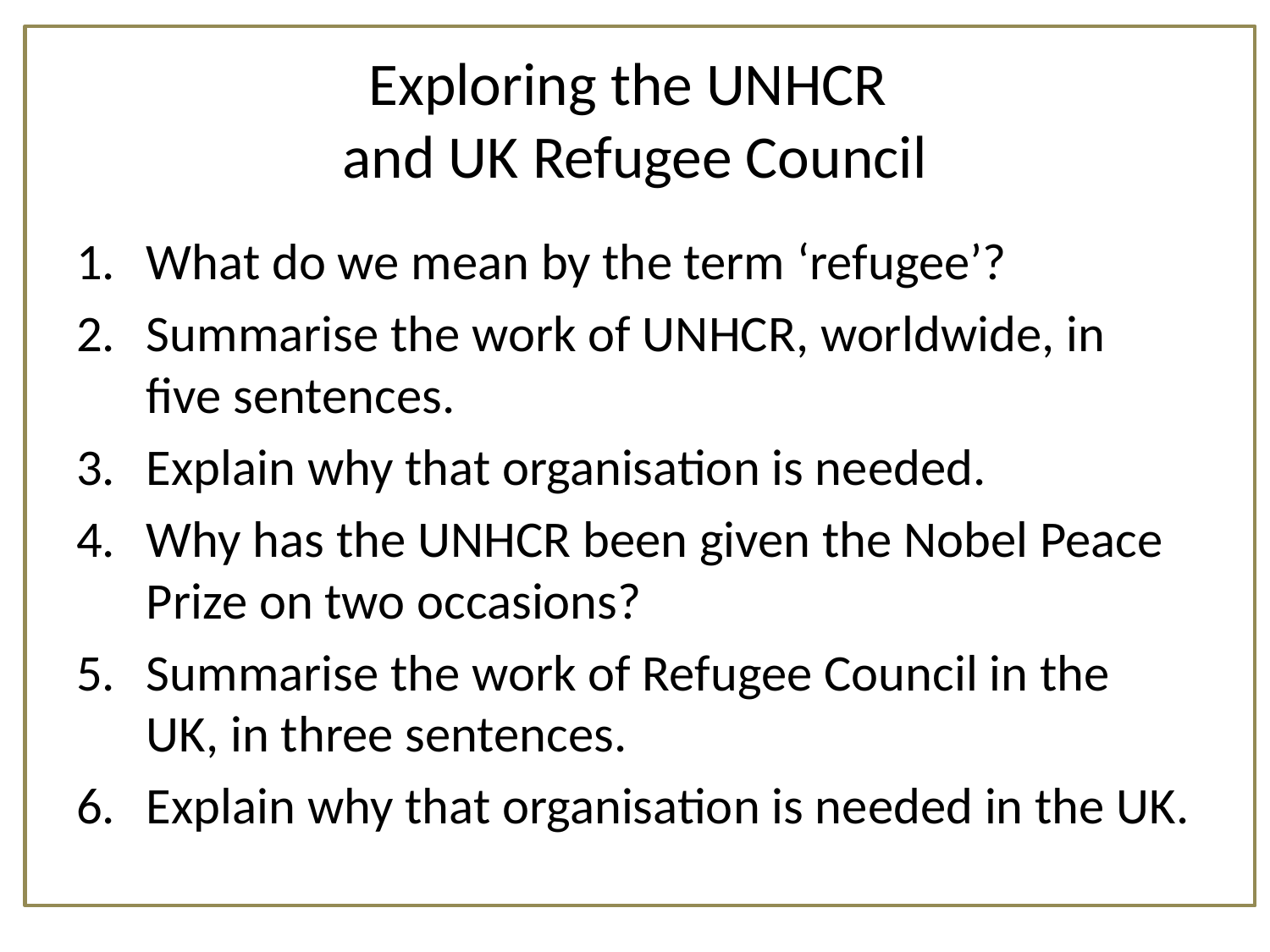

# Exploring the UNHCR and UK Refugee Council
What do we mean by the term ‘refugee’?
Summarise the work of UNHCR, worldwide, in five sentences.
Explain why that organisation is needed.
Why has the UNHCR been given the Nobel Peace Prize on two occasions?
Summarise the work of Refugee Council in the UK, in three sentences.
Explain why that organisation is needed in the UK.